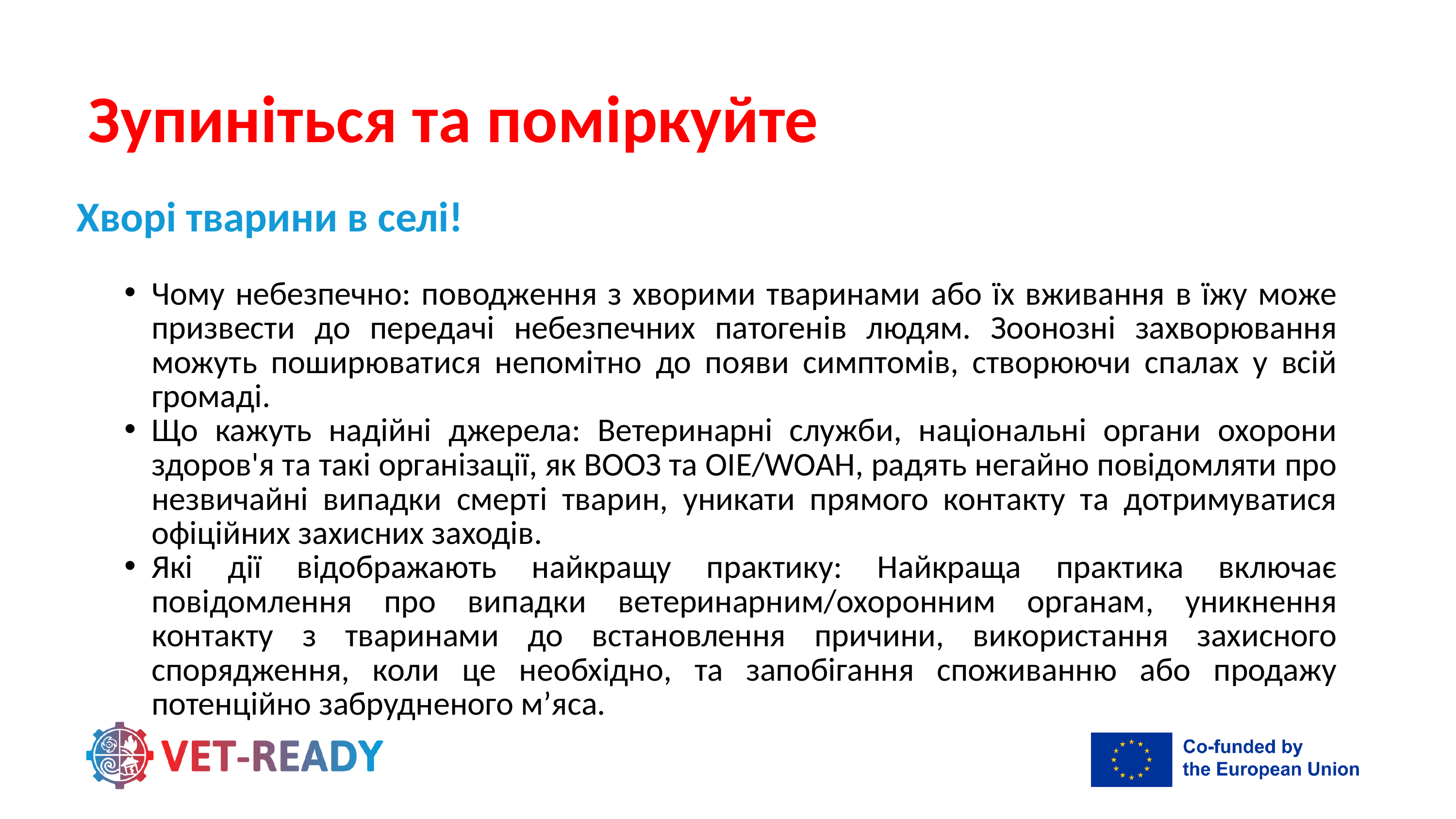

Зупиніться та поміркуйте

Хворі тварини в селі!
Чому небезпечно: поводження з хворими тваринами або їх вживання в їжу може призвести до передачі небезпечних патогенів людям. Зоонозні захворювання можуть поширюватися непомітно до появи симптомів, створюючи спалах у всій громаді.
Що кажуть надійні джерела: Ветеринарні служби, національні органи охорони здоров'я та такі організації, як ВООЗ та OIE/WOAH, радять негайно повідомляти про незвичайні випадки смерті тварин, уникати прямого контакту та дотримуватися офіційних захисних заходів.
Які дії відображають найкращу практику: Найкраща практика включає повідомлення про випадки ветеринарним/охоронним органам, уникнення контакту з тваринами до встановлення причини, використання захисного спорядження, коли це необхідно, та запобігання споживанню або продажу потенційно забрудненого м’яса.